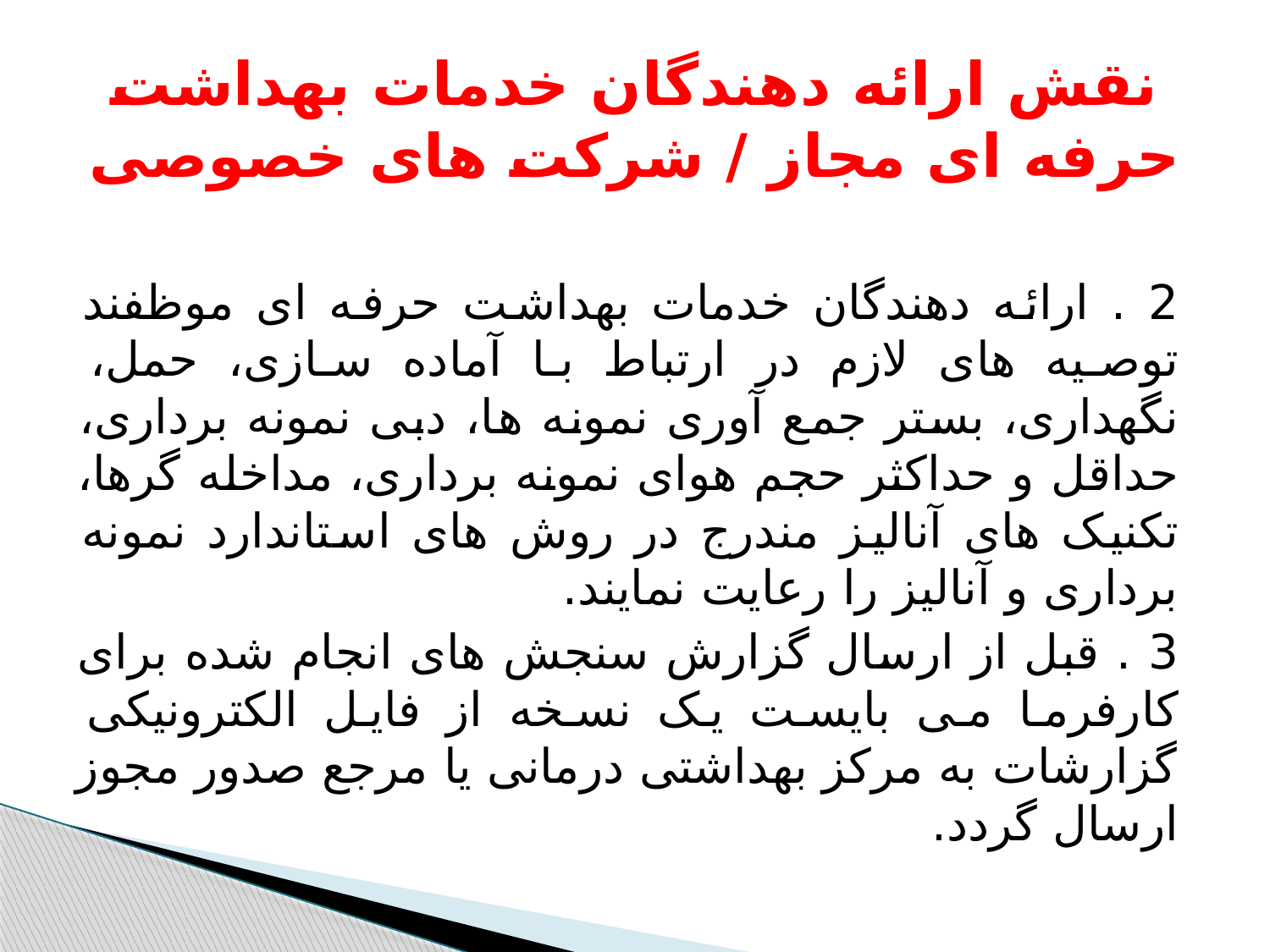

# نقش ارائه دهندگان خدمات بهداشت حرفه ای مجاز / شرکت های خصوصی
2 . ارائه دهندگان خدمات بهداشت حرفه ای موظفند توصیه های لازم در ارتباط با آماده سازی، حمل، نگهداری، بستر جمع آوری نمونه ها، دبی نمونه برداری، حداقل و حداکثر حجم هوای نمونه برداری، مداخله گرها، تکنیک های آنالیز مندرج در روش های استاندارد نمونه برداری و آنالیز را رعایت نمایند.
3 . قبل از ارسال گزارش سنجش های انجام شده برای کارفرما می بایست یک نسخه از فایل الکترونیکی گزارشات به مرکز بهداشتی درمانی یا مرجع صدور مجوز ارسال گردد.